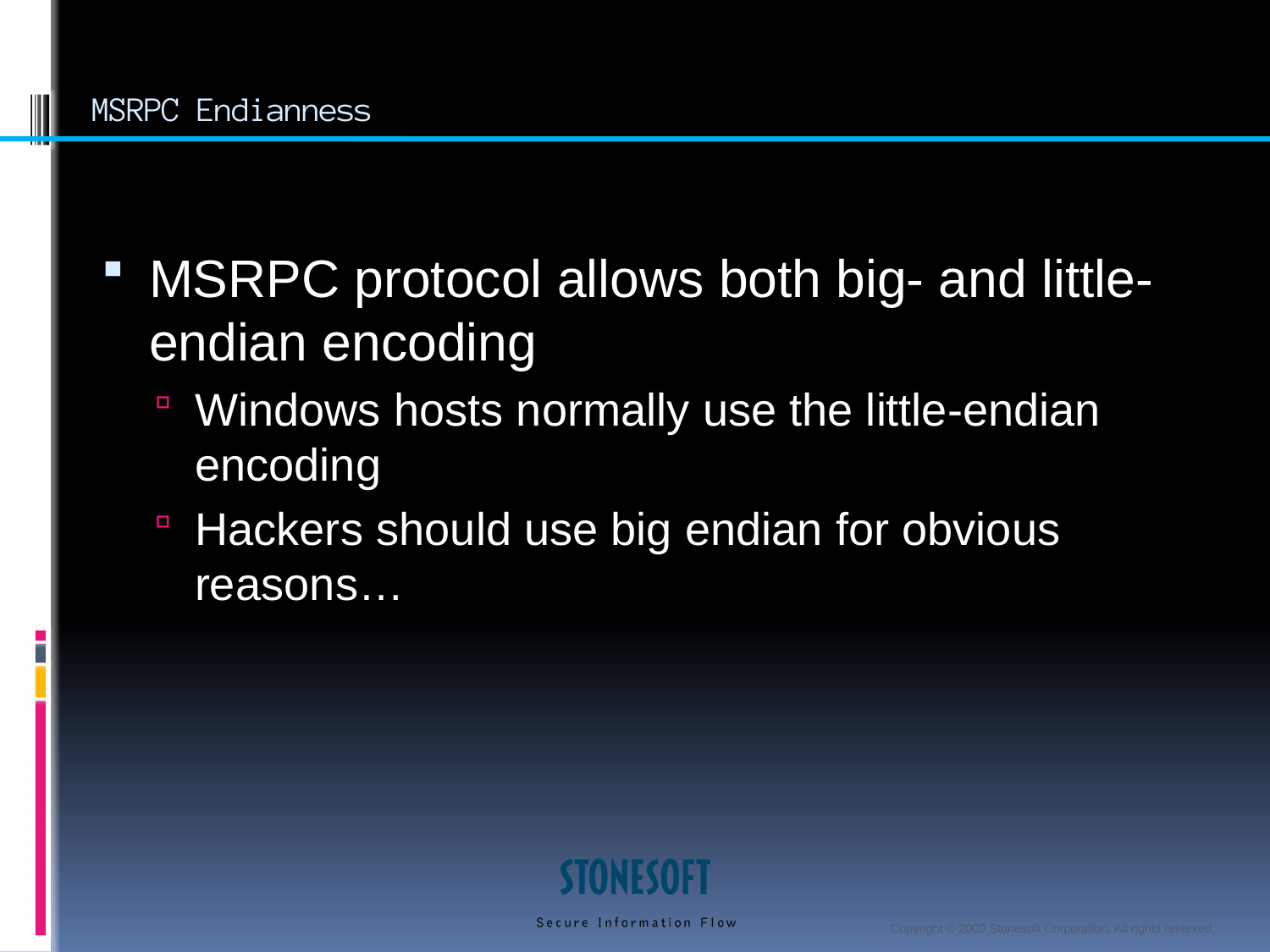

# MSRPC Endianness

MSRPC protocol allows both big- and little- endian encoding
Windows hosts normally use the little-endian encoding
Hackers should use big endian for obvious reasons…